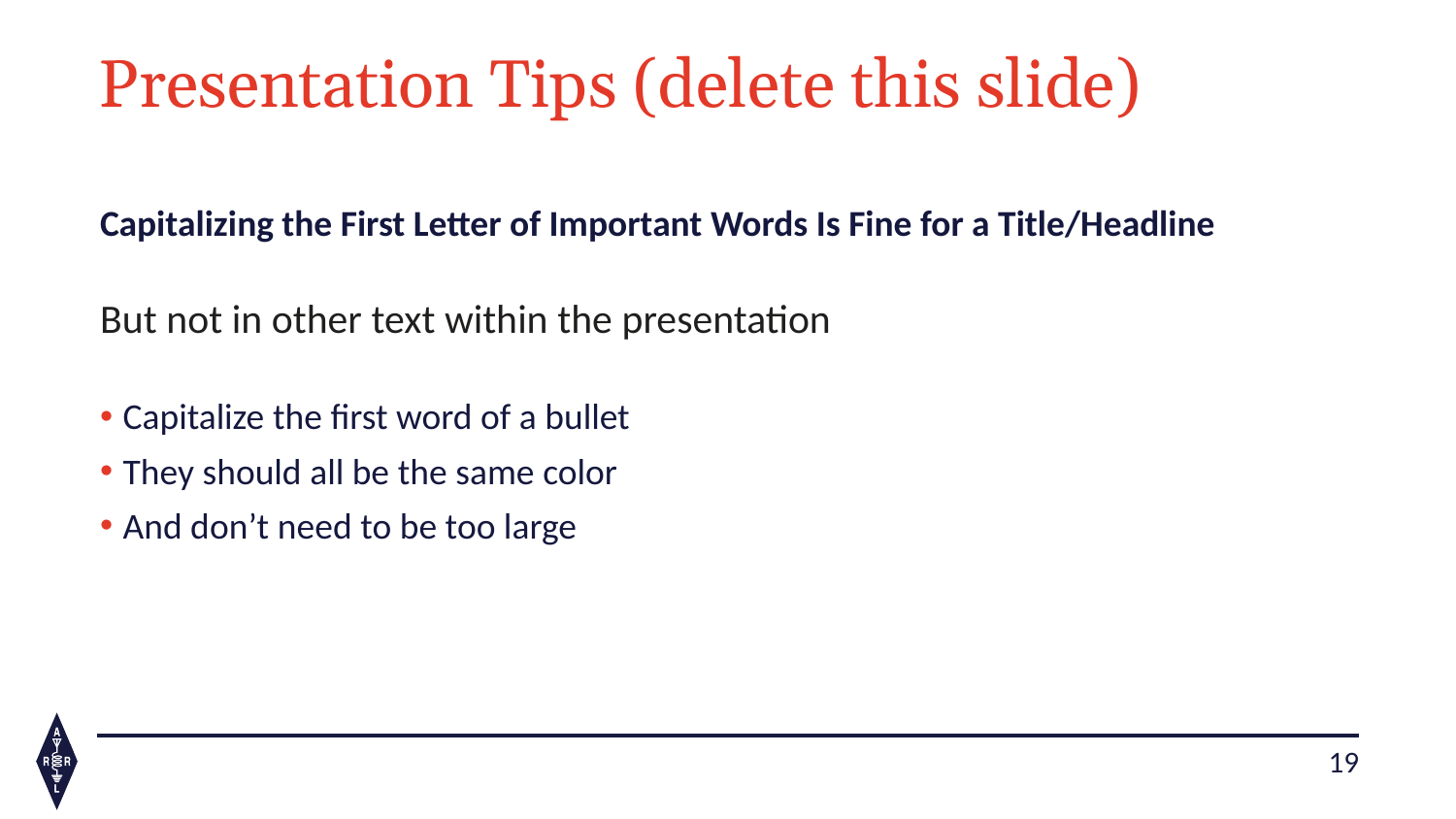

# Presentation Tips (delete this slide)

Capitalizing the First Letter of Important Words Is Fine for a Title/Headline
But not in other text within the presentation

Capitalize the first word of a bullet
They should all be the same color
And don’t need to be too large

19